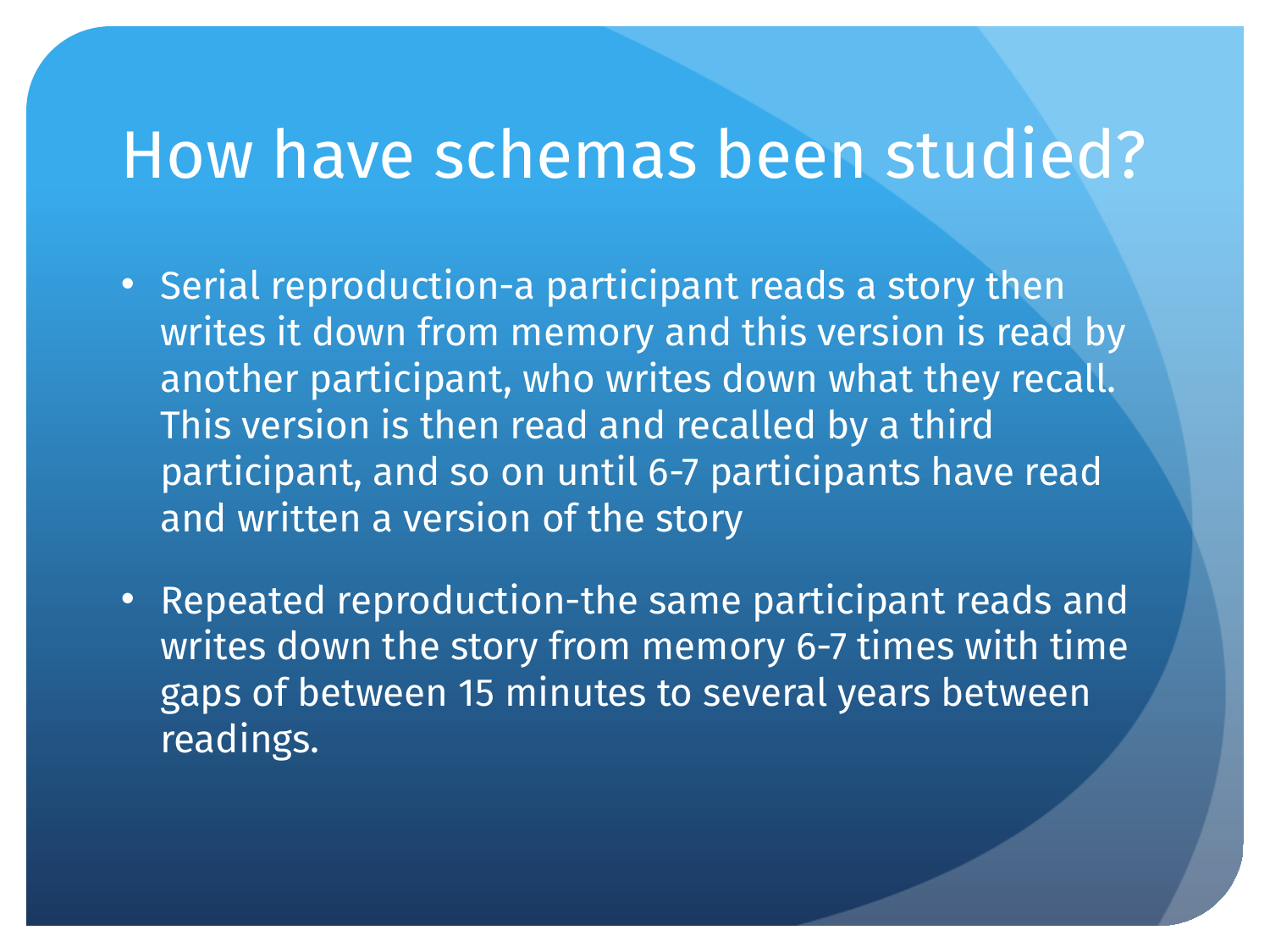

# How have schemas been studied?
Serial reproduction-a participant reads a story then writes it down from memory and this version is read by another participant, who writes down what they recall. This version is then read and recalled by a third participant, and so on until 6-7 participants have read and written a version of the story
Repeated reproduction-the same participant reads and writes down the story from memory 6-7 times with time gaps of between 15 minutes to several years between readings.